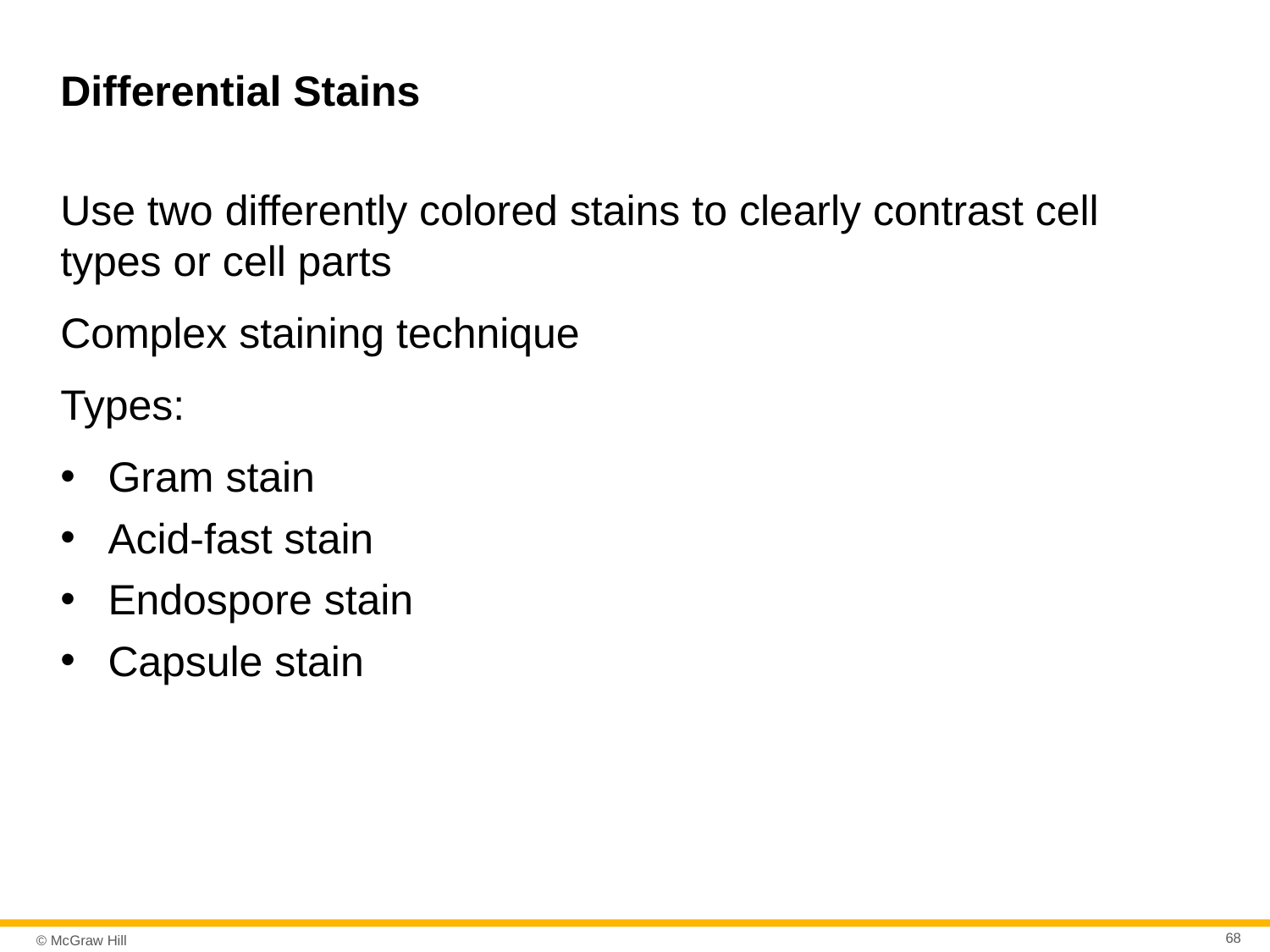

# Differential Stains
Use two differently colored stains to clearly contrast cell types or cell parts
Complex staining technique
Types:
Gram stain
Acid-fast stain
Endospore stain
Capsule stain